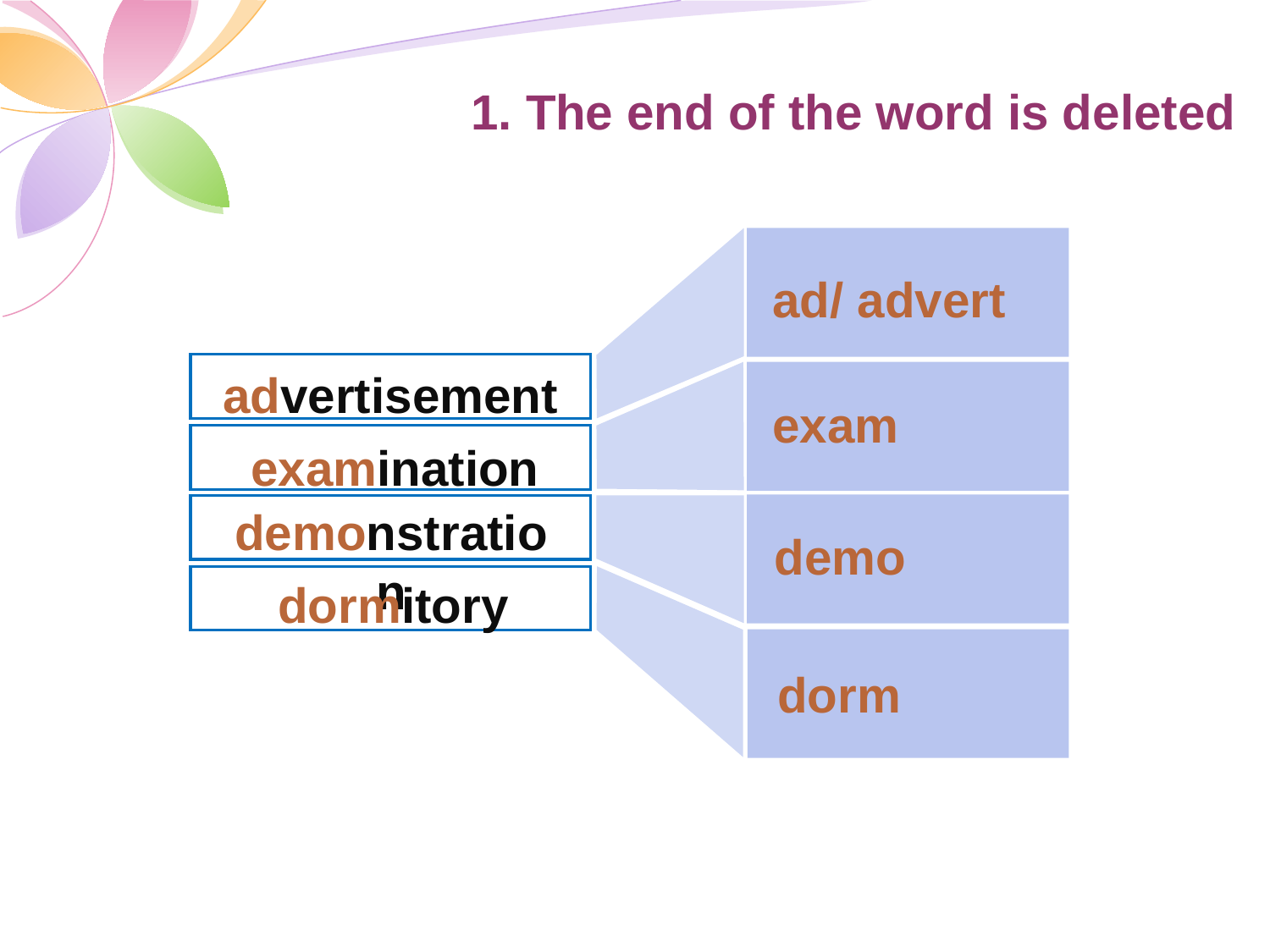

# 1. The end of the word is deleted

ad/ advert

advertisement

exam

examination

demonstration

demo

dormitory

dorm